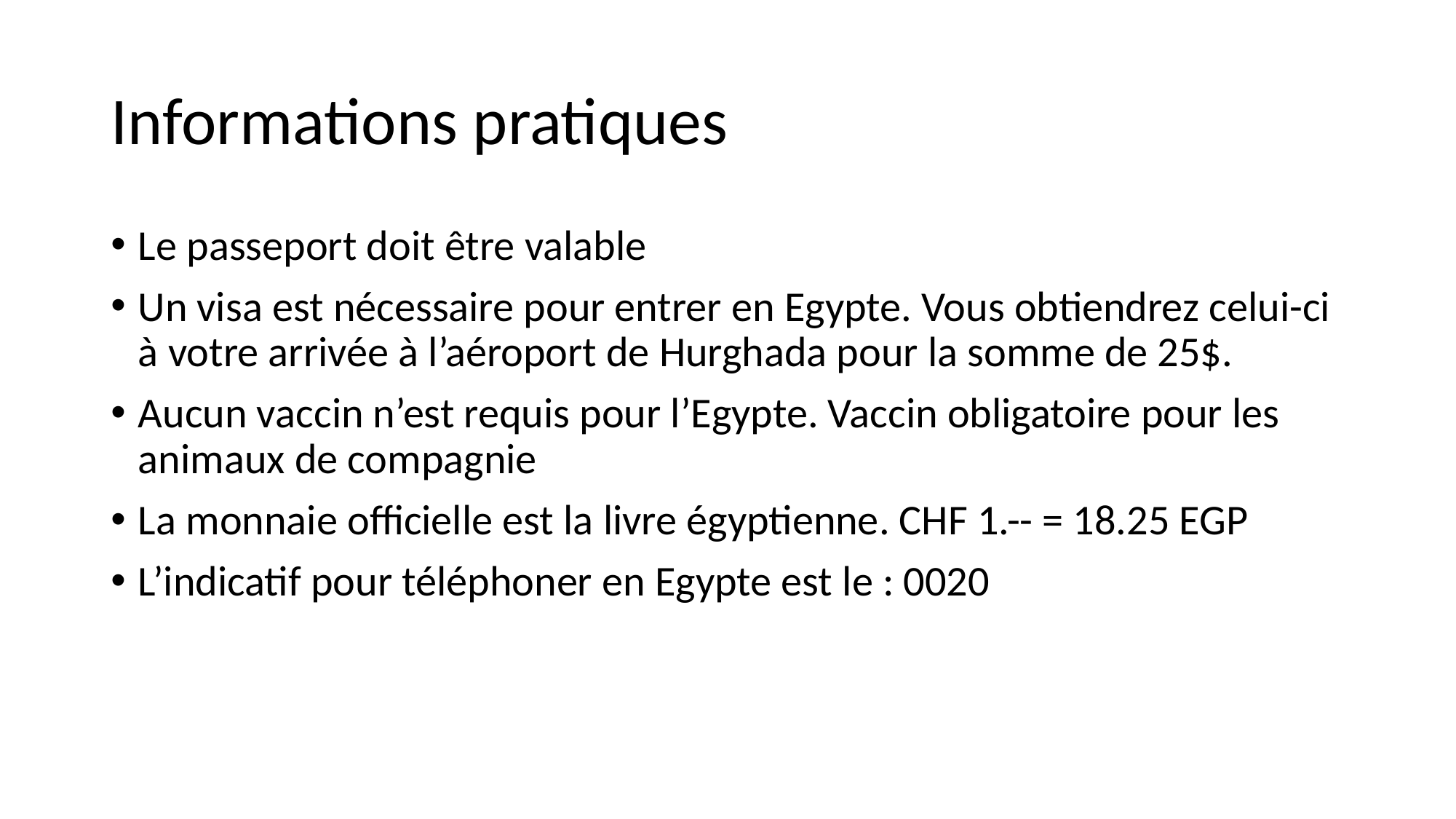

# Informations pratiques
Le passeport doit être valable
Un visa est nécessaire pour entrer en Egypte. Vous obtiendrez celui-ci à votre arrivée à l’aéroport de Hurghada pour la somme de 25$.
Aucun vaccin n’est requis pour l’Egypte. Vaccin obligatoire pour les animaux de compagnie
La monnaie officielle est la livre égyptienne. CHF 1.-- = 18.25 EGP
L’indicatif pour téléphoner en Egypte est le : 0020